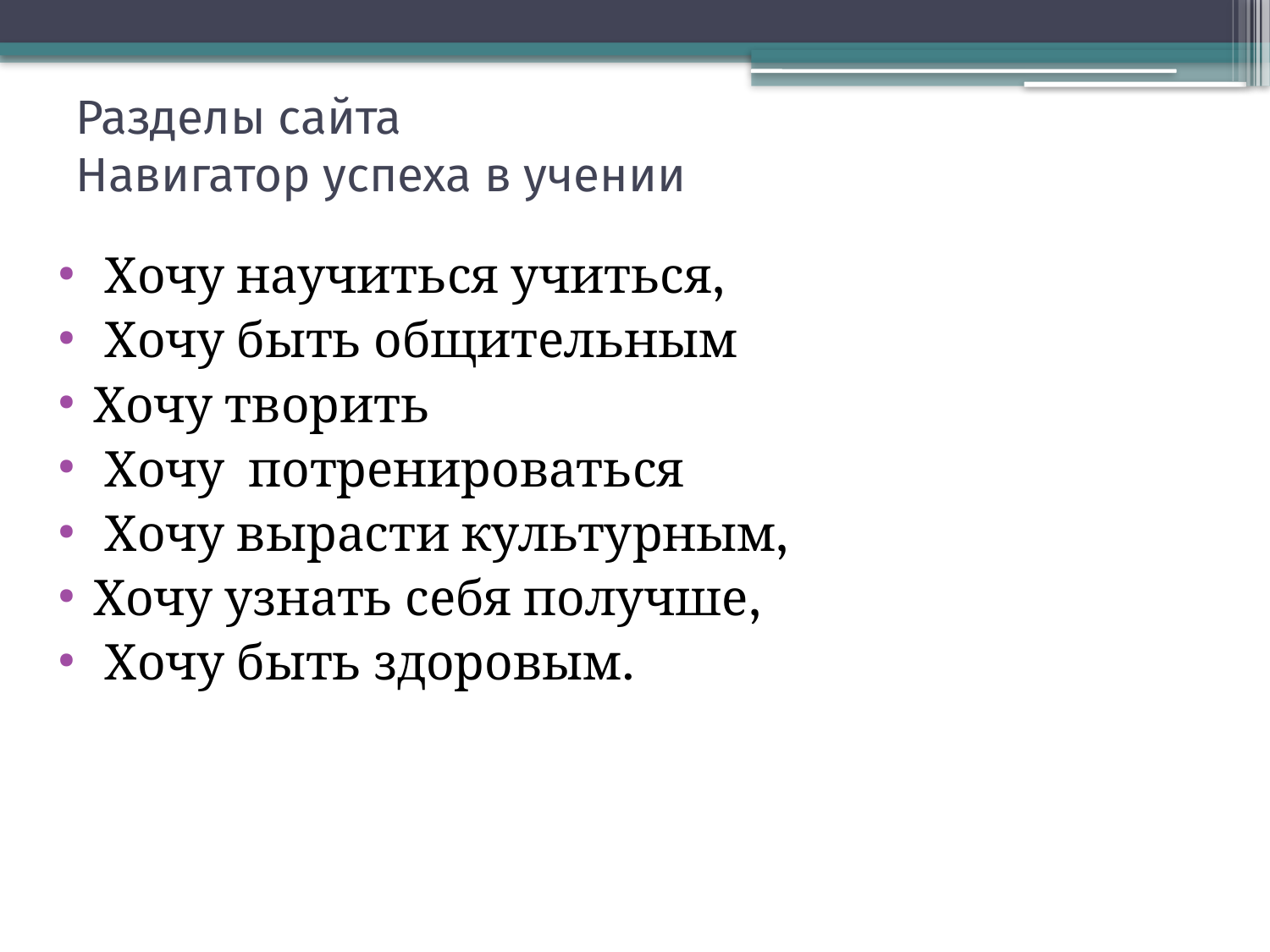

# Разделы сайта Навигатор успеха в учении
 Хочу научиться учиться,
 Хочу быть общительным
Хочу творить
 Хочу  потренироваться
 Хочу вырасти культурным,
Хочу узнать себя получше,
 Хочу быть здоровым.